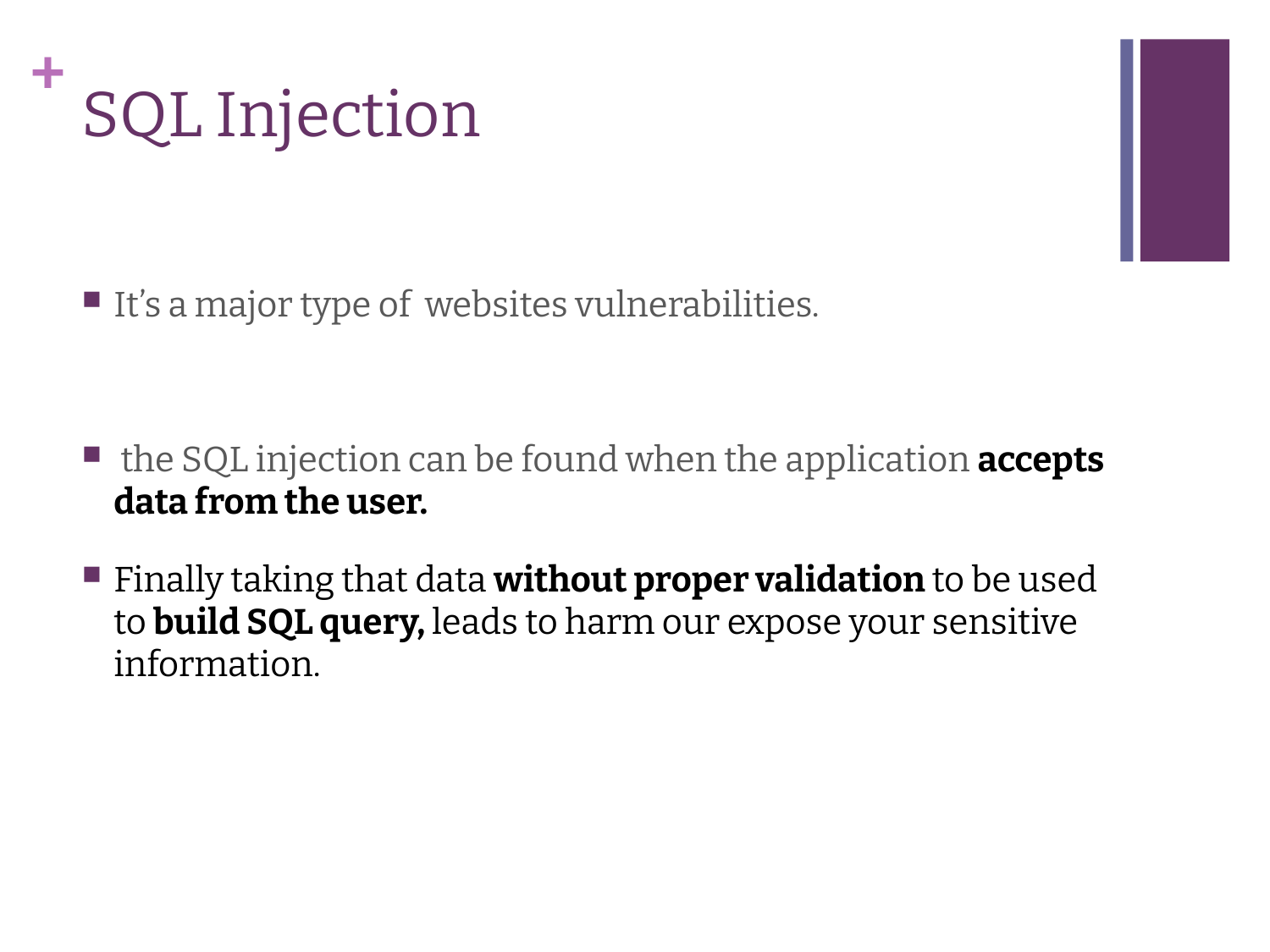

# SQL Injection
It’s a major type of  websites vulnerabilities.

 the SQL injection can be found when the application accepts data from the user.
Finally taking that data without proper validation to be used to build SQL query, leads to harm our expose your sensitive information.